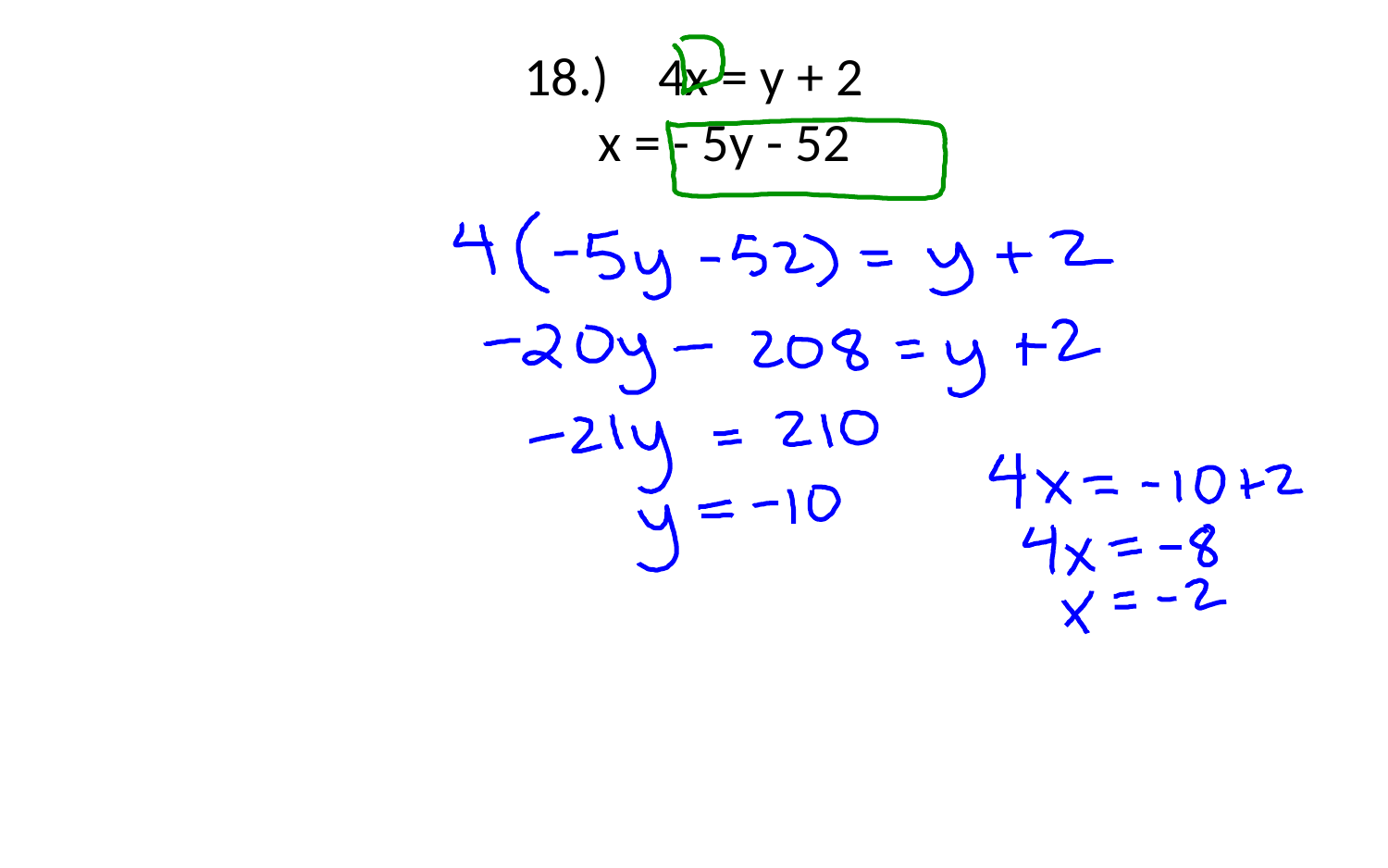

# 18.)    4x = y + 2       x = - 5y - 52